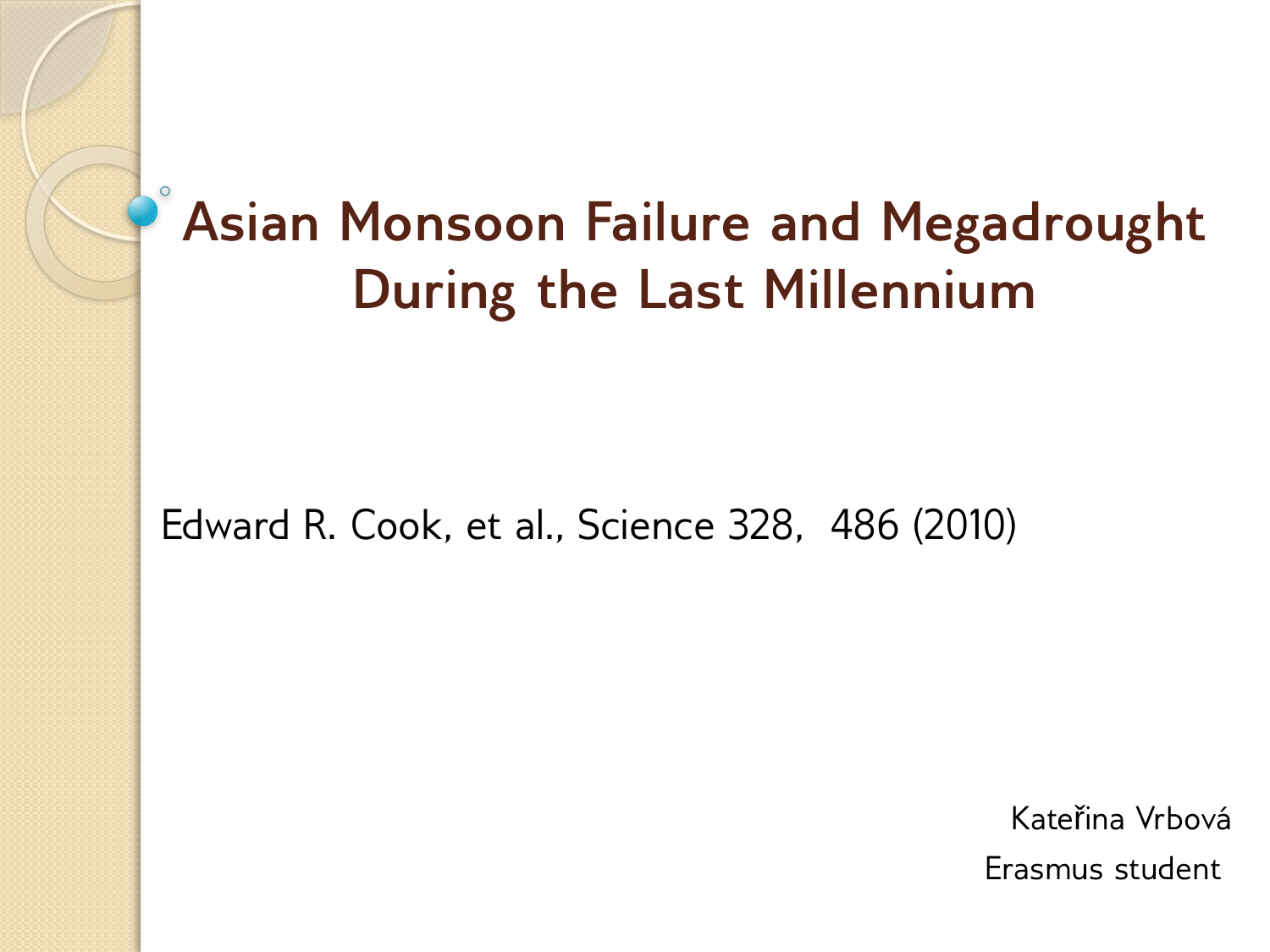

# Asian Monsoon Failure and Megadrought During the Last Millennium
Edward R. Cook, et al., Science 328,  486 (2010)

Kateřina Vrbová
Erasmus student